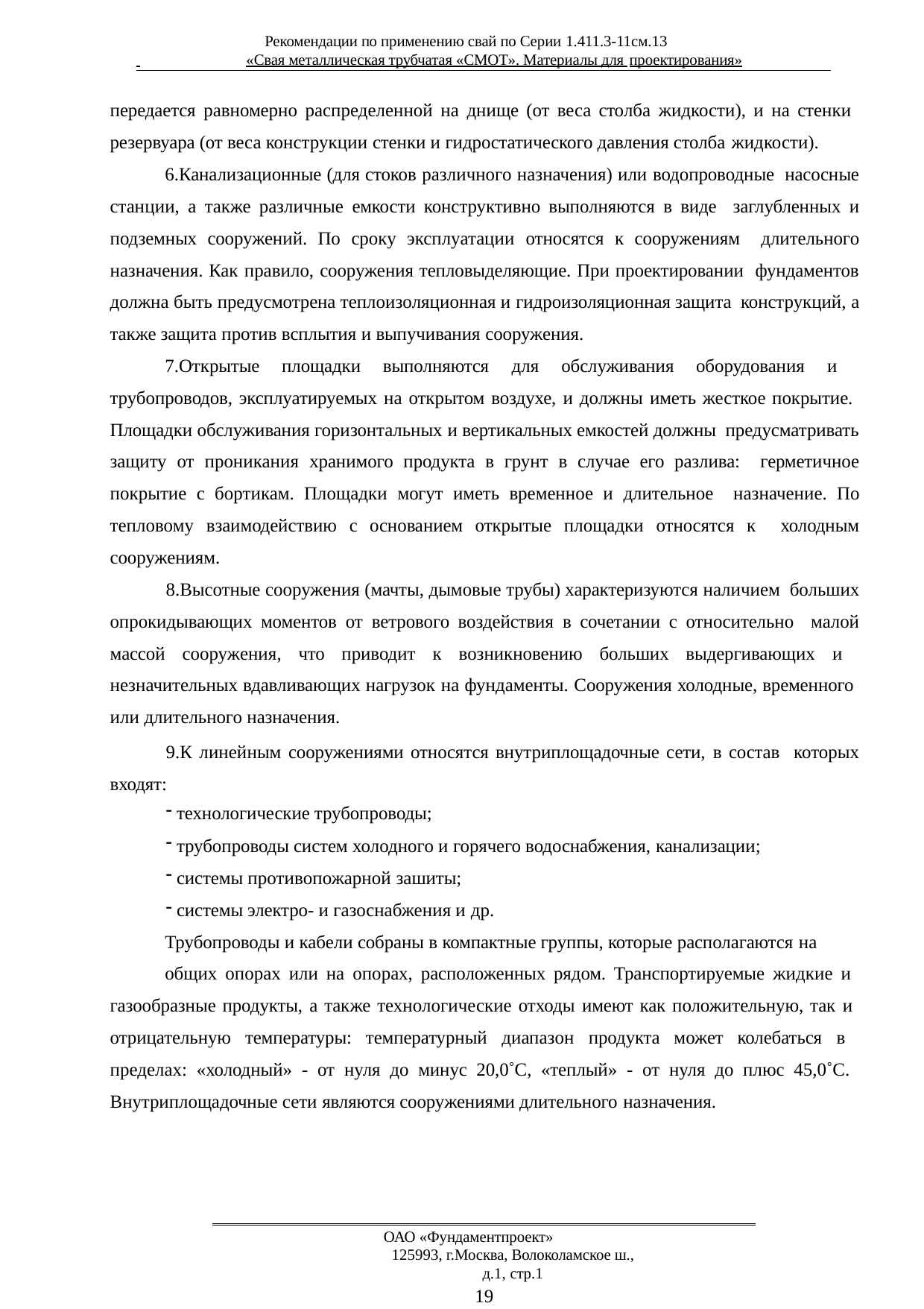

Рекомендации по применению свай по Серии 1.411.3-11см.13
 	«Свая металлическая трубчатая «СМОТ». Материалы для проектирования»

передается равномерно распределенной на днище (от веса столба жидкости), и на стенки  резервуара (от веса конструкции стенки и гидростатического давления столба жидкости).
Канализационные (для стоков различного назначения) или водопроводные  насосные станции, а также различные емкости конструктивно выполняются в виде  заглубленных и подземных сооружений. По сроку эксплуатации относятся к сооружениям  длительного назначения. Как правило, сооружения тепловыделяющие. При проектировании  фундаментов должна быть предусмотрена теплоизоляционная и гидроизоляционная защита  конструкций, а также защита против всплытия и выпучивания сооружения.
Открытые площадки выполняются для обслуживания оборудования и  трубопроводов, эксплуатируемых на открытом воздухе, и должны иметь жесткое покрытие.  Площадки обслуживания горизонтальных и вертикальных емкостей должны  предусматривать защиту от проникания хранимого продукта в грунт в случае его разлива:  герметичное покрытие с бортикам. Площадки могут иметь временное и длительное  назначение. По тепловому взаимодействию с основанием открытые площадки относятся к  холодным сооружениям.
Высотные сооружения (мачты, дымовые трубы) характеризуются наличием  больших опрокидывающих моментов от ветрового воздействия в сочетании с относительно  малой массой сооружения, что приводит к возникновению больших выдергивающих и  незначительных вдавливающих нагрузок на фундаменты. Сооружения холодные, временного  или длительного назначения.
К линейным сооружениями относятся внутриплощадочные сети, в состав  которых входят:
технологические трубопроводы;
трубопроводы систем холодного и горячего водоснабжения, канализации;
системы противопожарной зашиты;
системы электро- и газоснабжения и др.
Трубопроводы и кабели собраны в компактные группы, которые располагаются на
общих опорах или на опорах, расположенных рядом. Транспортируемые жидкие и  газообразные продукты, а также технологические отходы имеют как положительную, так и  отрицательную температуры: температурный диапазон продукта может колебаться в  пределах: «холодный» - от нуля до минус 20,0˚С, «теплый» - от нуля до плюс 45,0˚С.  Внутриплощадочные сети являются сооружениями длительного назначения.
ОАО «Фундаментпроект»
125993, г.Москва, Волоколамское ш., д.1, стр.1
19